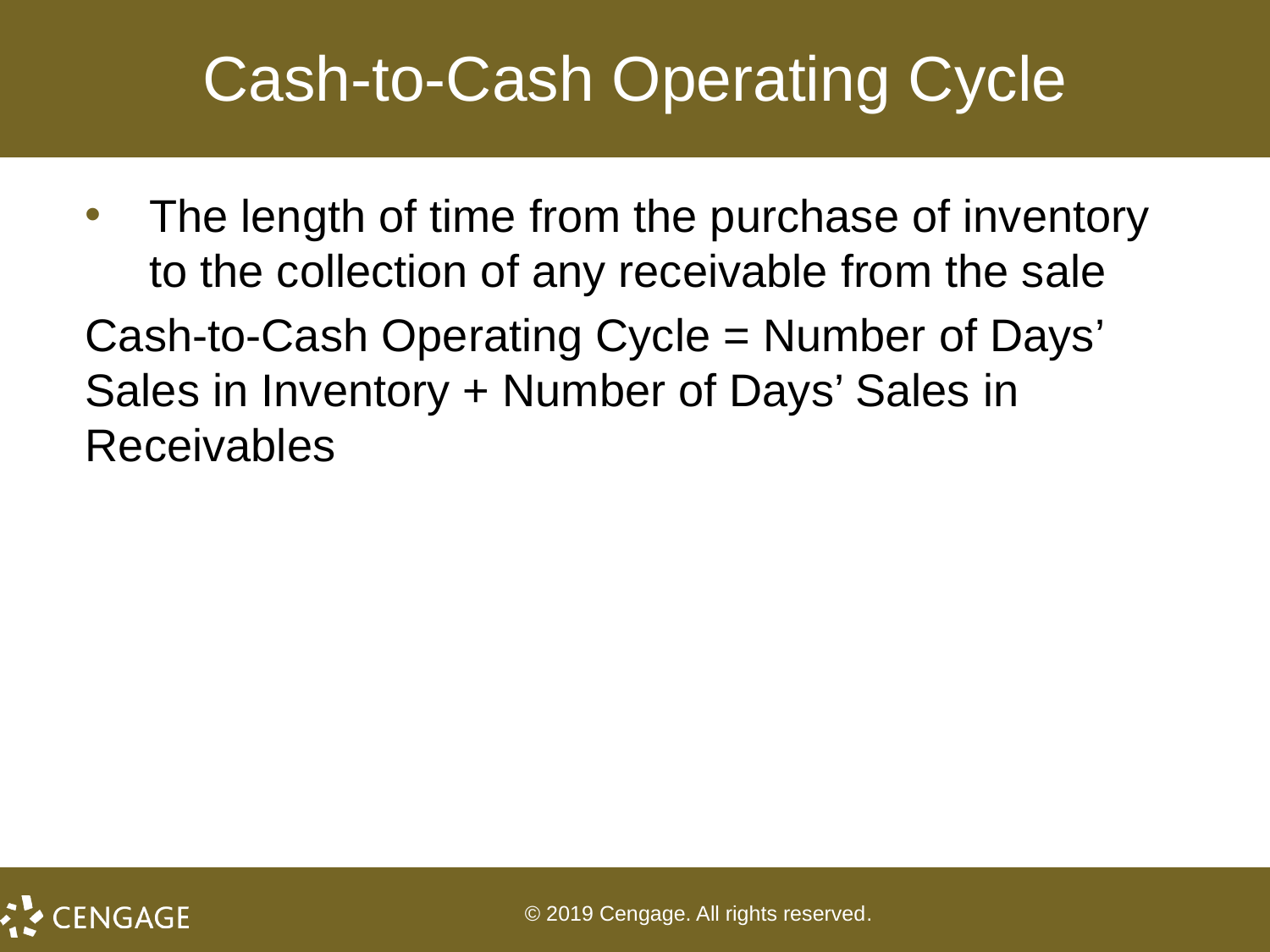

# Cash-to-Cash Operating Cycle
The length of time from the purchase of inventory to the collection of any receivable from the sale
Cash-to-Cash Operating Cycle = Number of Days’ Sales in Inventory + Number of Days’ Sales in Receivables